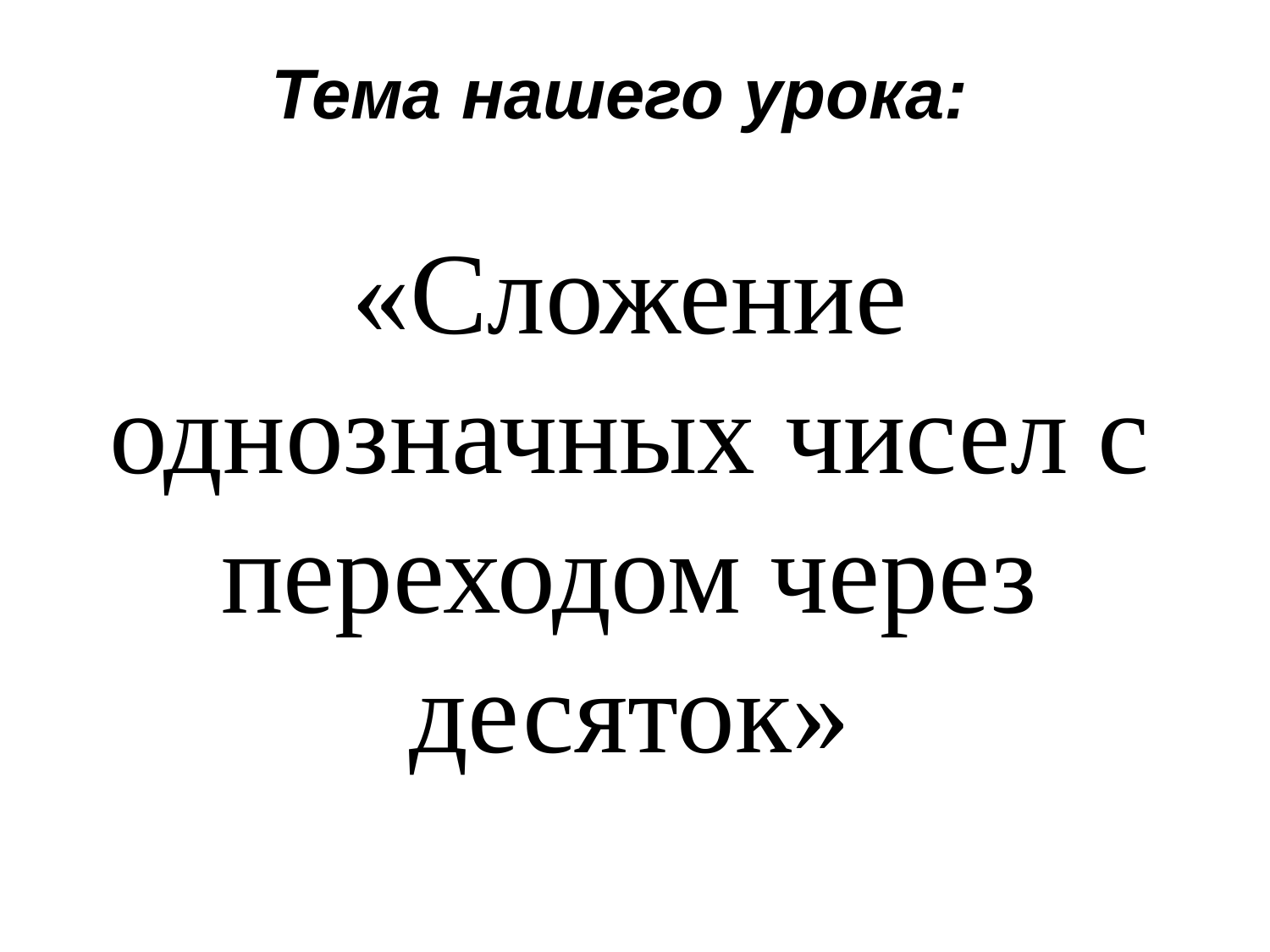

Тема нашего урока:

«Сложение однозначных чисел с переходом через десяток»